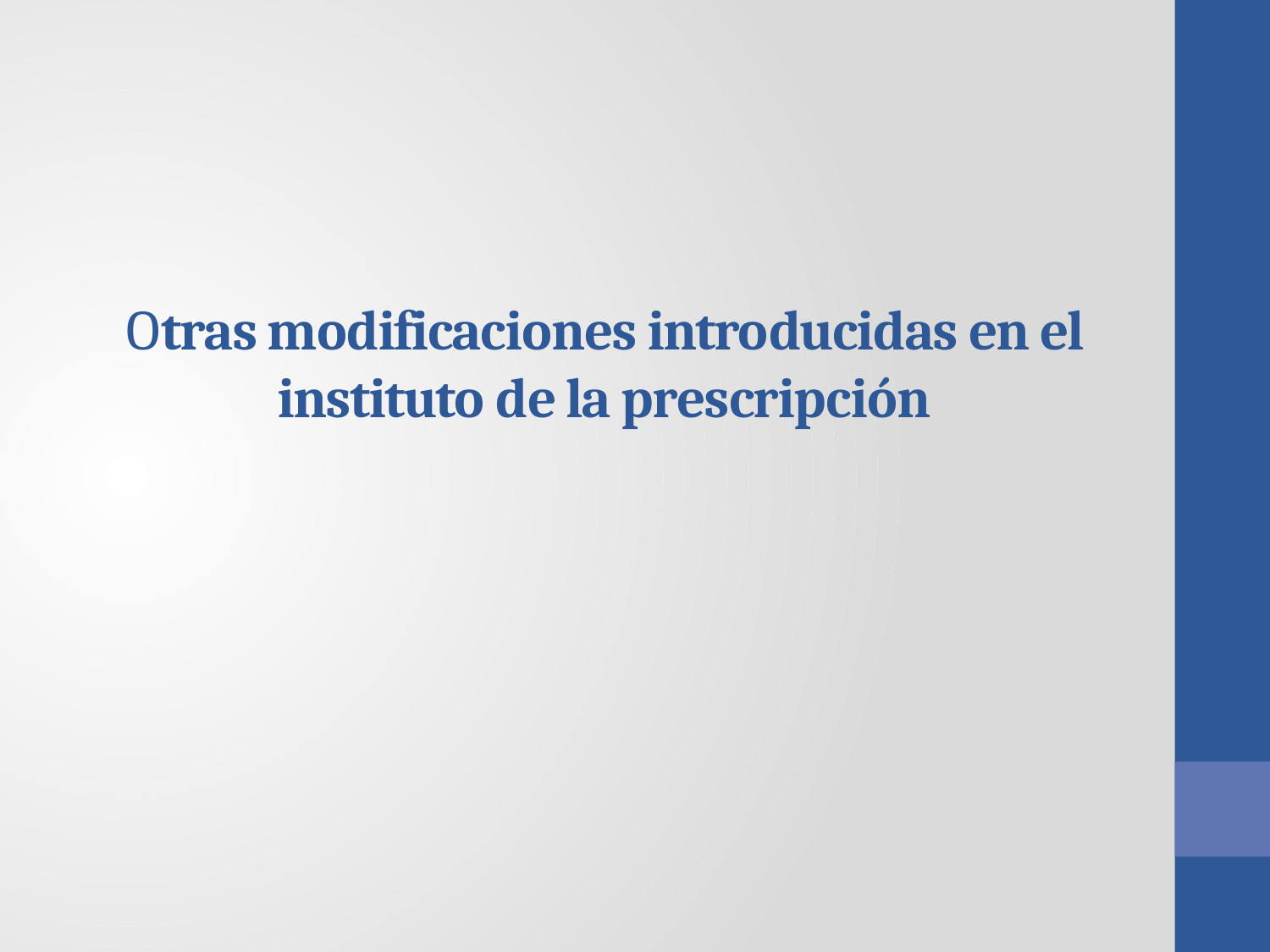

# Otras modificaciones introducidas en el instituto de la prescripción